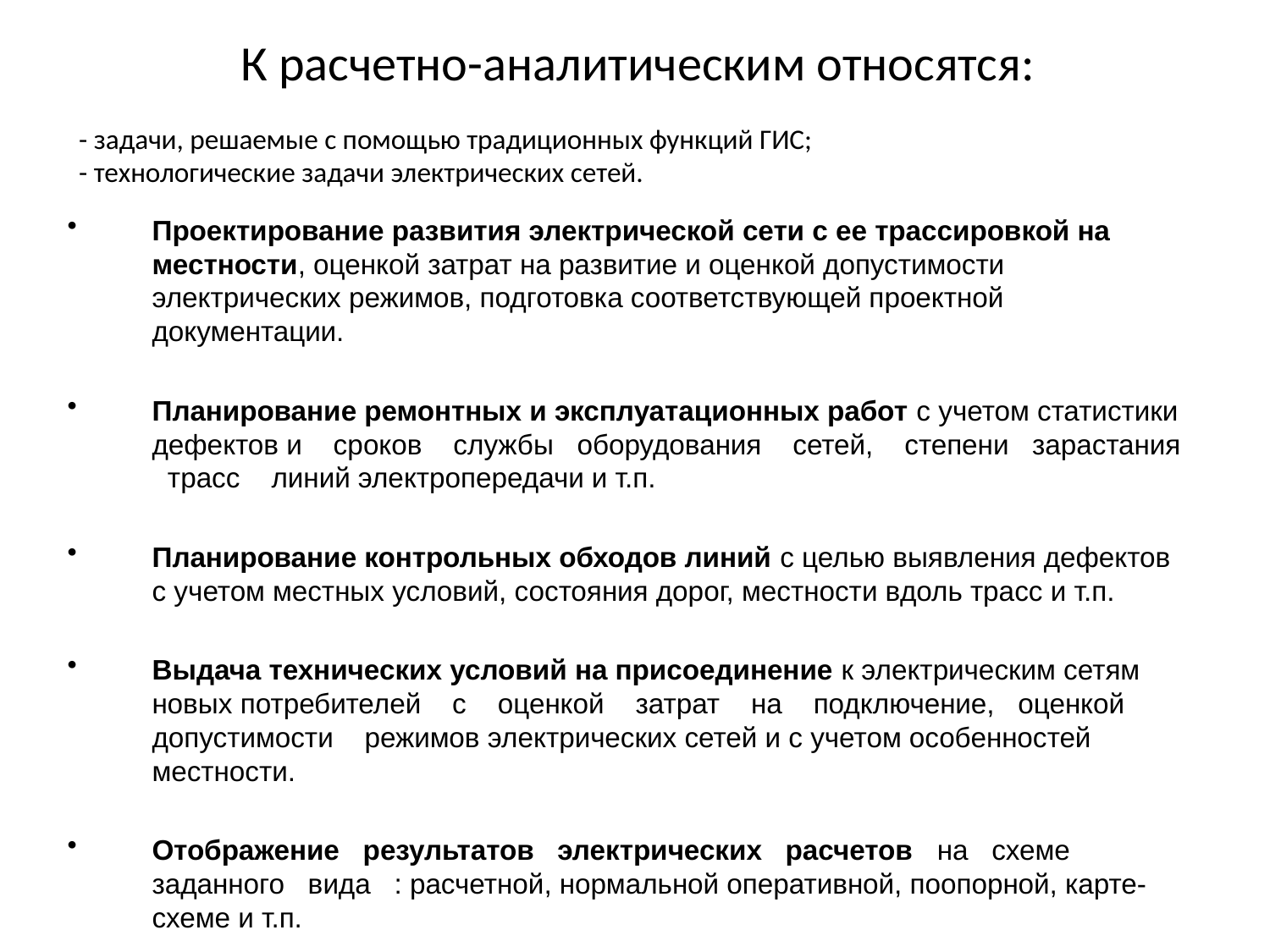

К расчетно-аналитическим относятся:

- задачи, решаемые с помощью традиционных функций ГИС;
- технологические задачи электрических сетей.
Проектирование развития электрической сети с ее трассировкой на местности, оценкой затрат на развитие и оценкой допустимости электрических режимов, подготовка соответствующей проектной документации.

Планирование ремонтных и эксплуатационных работ с учетом статистики дефектов и    сроков    службы   оборудования    сетей,    степени   зарастания    трасс    линий электропередачи и т.п.

Планирование контрольных обходов линий с целью выявления дефектов с учетом местных условий, состояния дорог, местности вдоль трасс и т.п.

Выдача технических условий на присоединение к электрическим сетям новых потребителей    с    оценкой    затрат    на    подключение,   оценкой допустимости    режимов электрических сетей и с учетом особенностей местности.

Отображение   результатов   электрических   расчетов   на   схеме заданного   вида   : расчетной, нормальной оперативной, поопорной, карте-схеме и т.п.